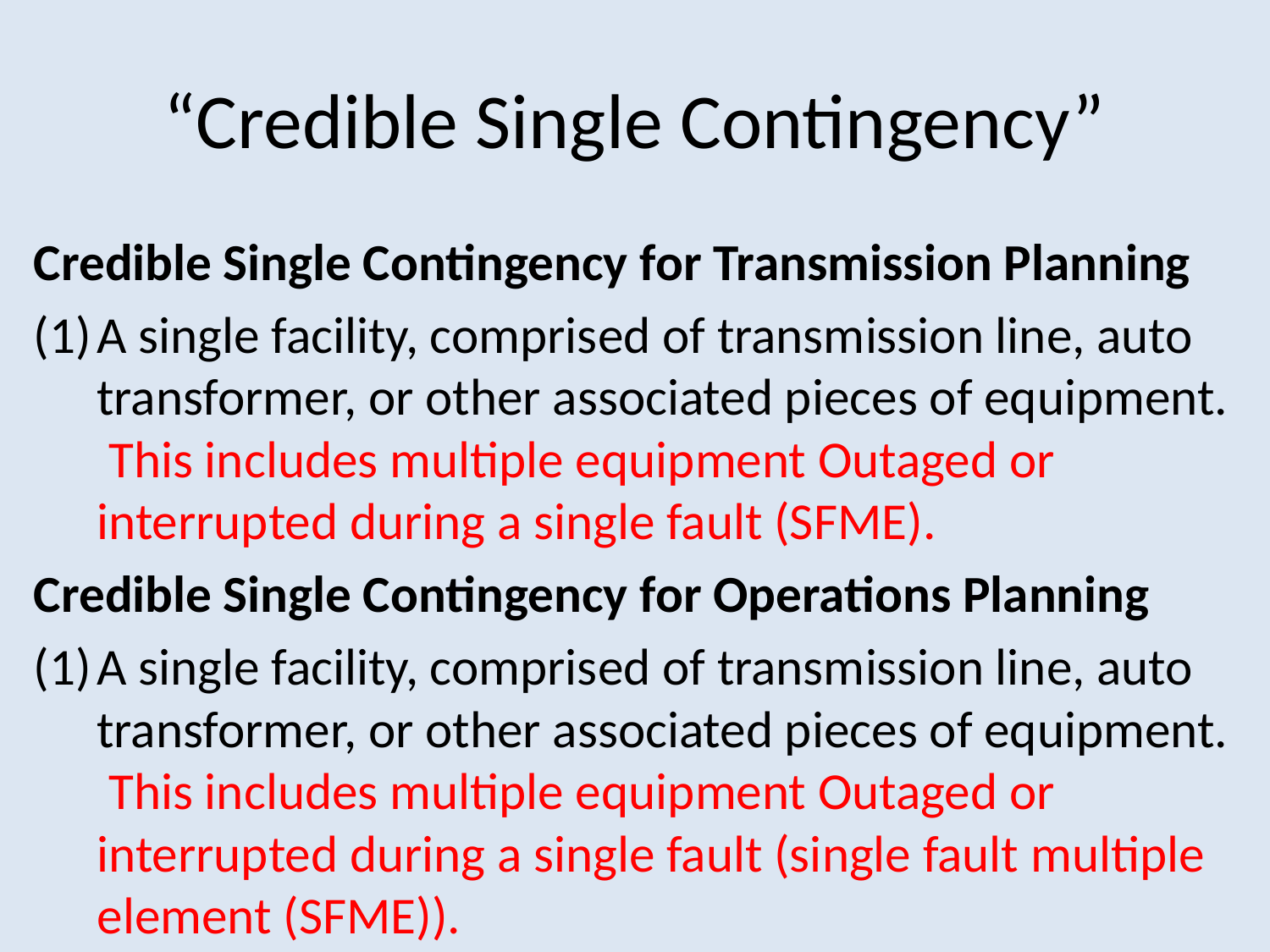

# “Credible Single Contingency”
Credible Single Contingency for Transmission Planning
(1)	A single facility, comprised of transmission line, auto transformer, or other associated pieces of equipment.  This includes multiple equipment Outaged or interrupted during a single fault (SFME).
Credible Single Contingency for Operations Planning
(1)	A single facility, comprised of transmission line, auto transformer, or other associated pieces of equipment.  This includes multiple equipment Outaged or interrupted during a single fault (single fault multiple element (SFME)).